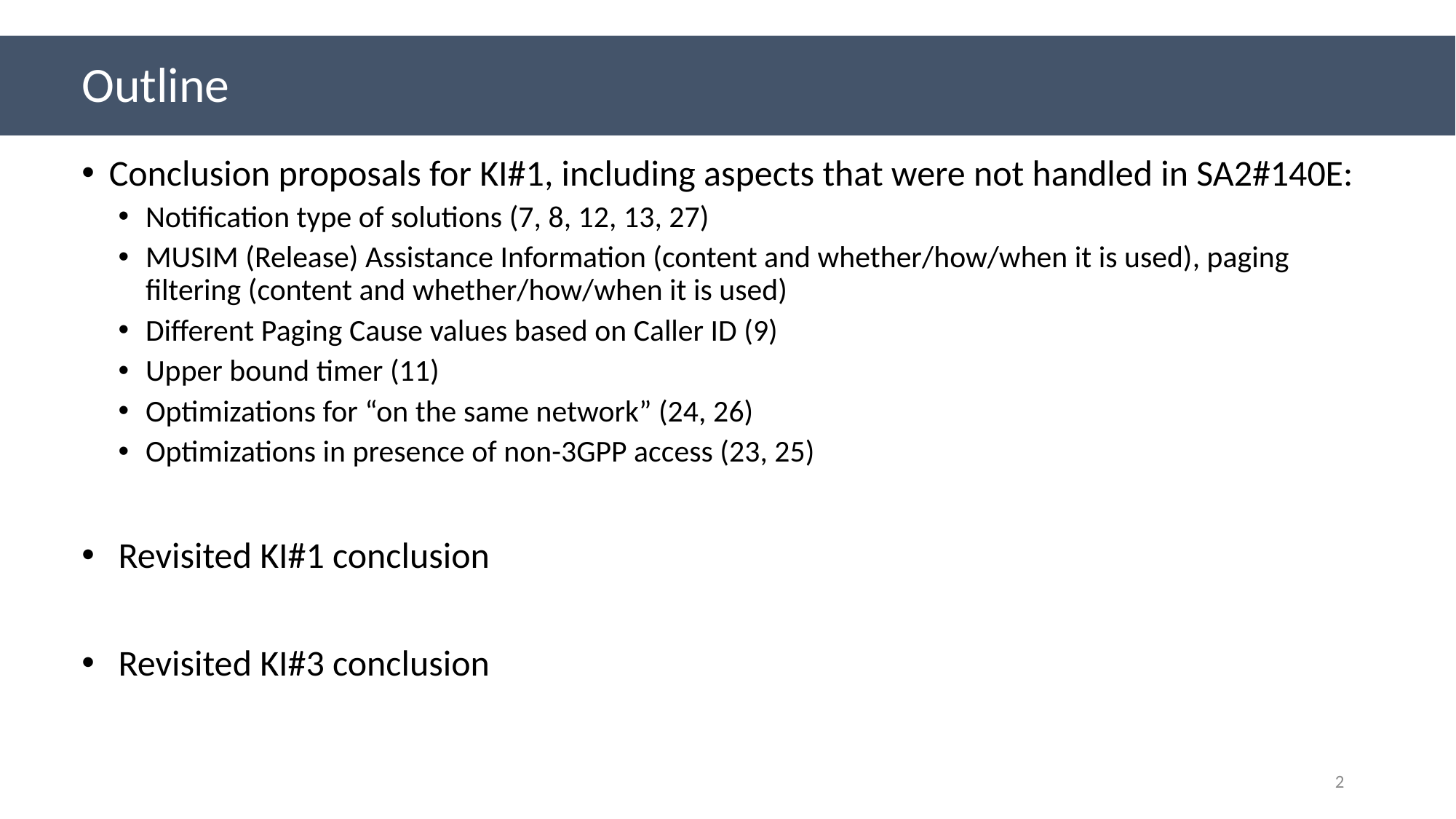

# Outline
Conclusion proposals for KI#1, including aspects that were not handled in SA2#140E:
Notification type of solutions (7, 8, 12, 13, 27)
MUSIM (Release) Assistance Information (content and whether/how/when it is used), paging filtering (content and whether/how/when it is used)
Different Paging Cause values based on Caller ID (9)
Upper bound timer (11)
Optimizations for “on the same network” (24, 26)
Optimizations in presence of non-3GPP access (23, 25)

Revisited KI#1 conclusion

Revisited KI#3 conclusion

2